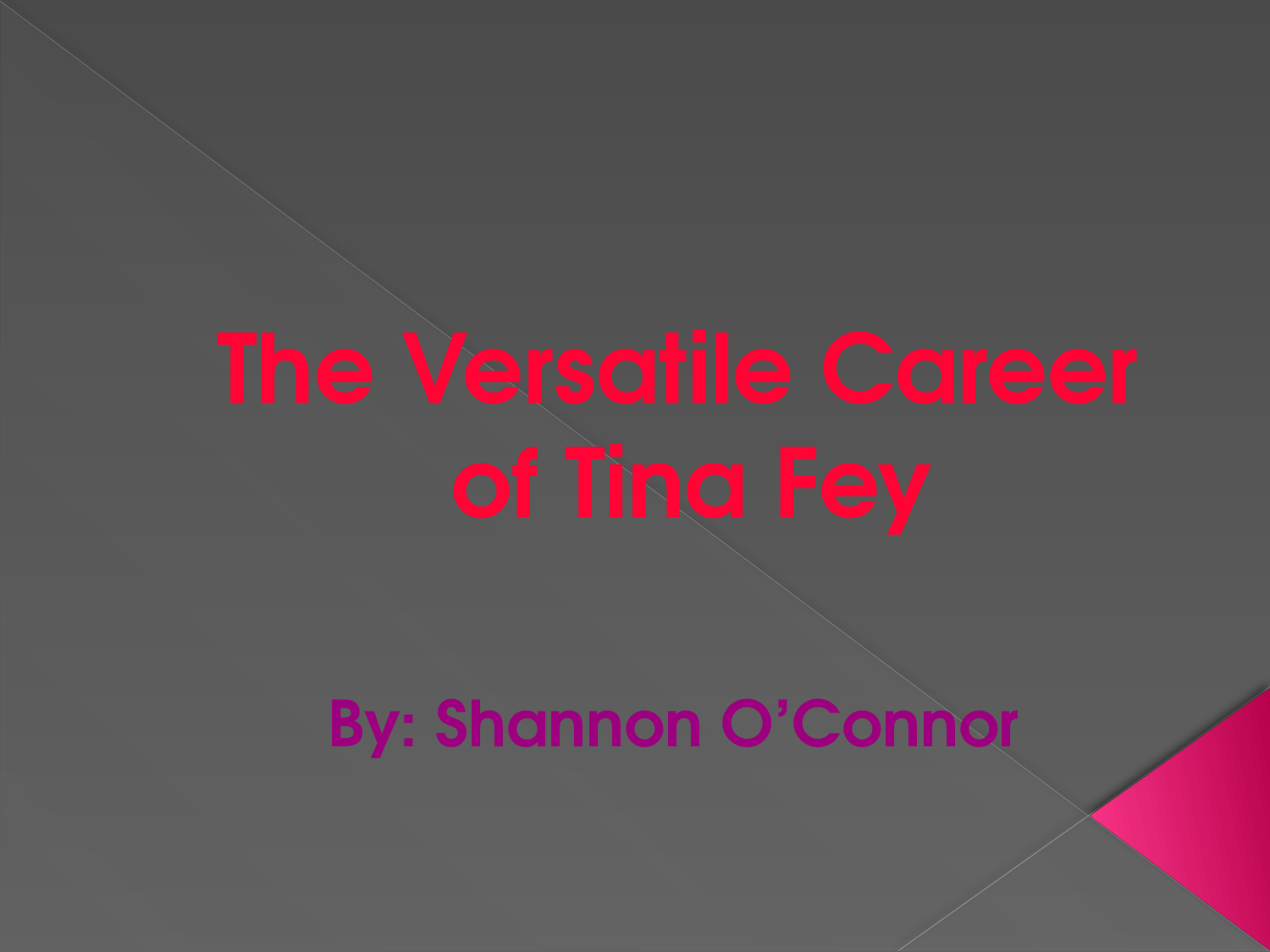

# The Versatile Career of Tina Fey
By: Shannon O’Connor